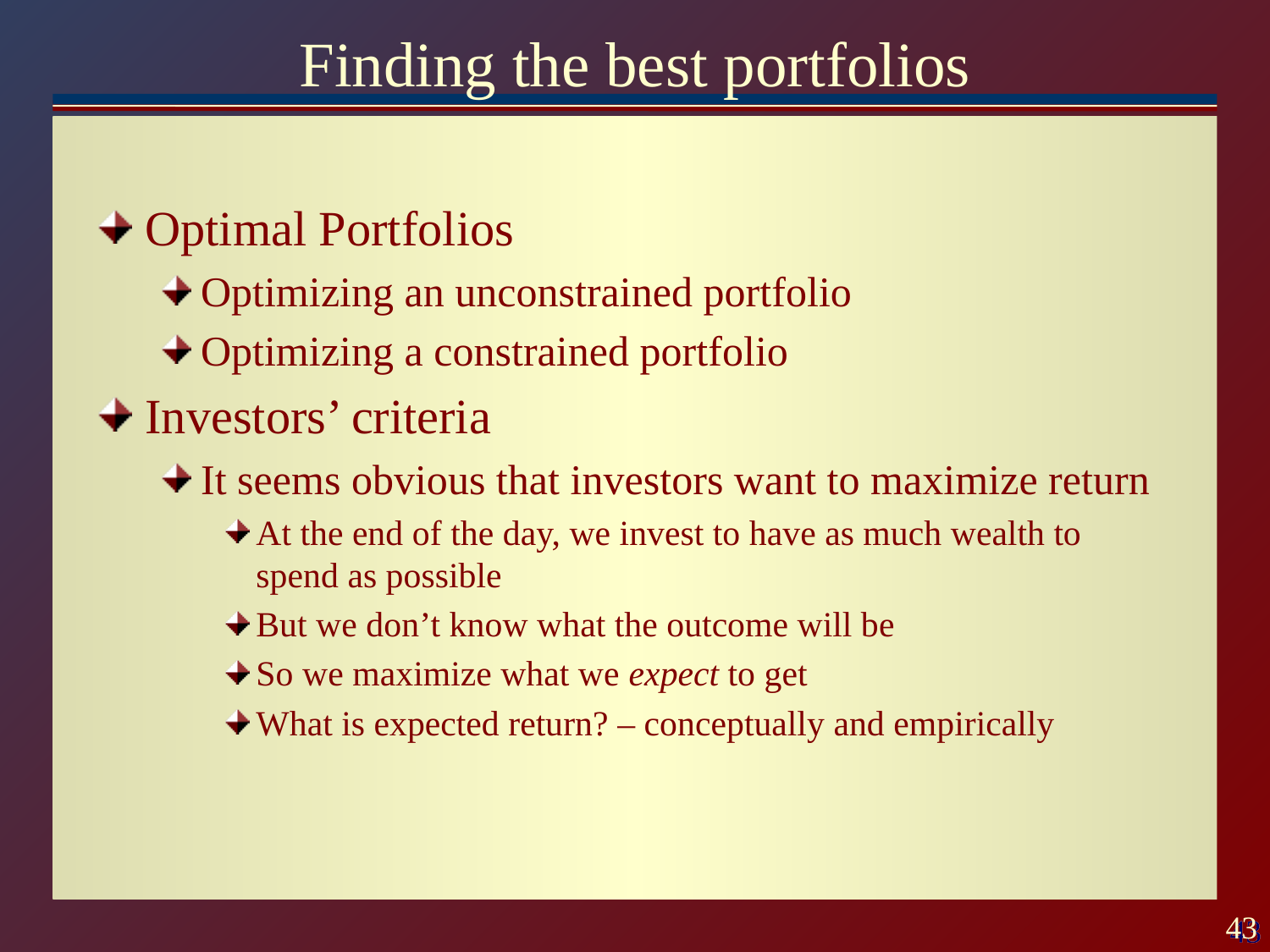

# Finding the best portfolios
Optimal Portfolios
Optimizing an unconstrained portfolio
Optimizing a constrained portfolio
Investors’ criteria
It seems obvious that investors want to maximize return
At the end of the day, we invest to have as much wealth to spend as possible
But we don’t know what the outcome will be
So we maximize what we expect to get
What is expected return? – conceptually and empirically